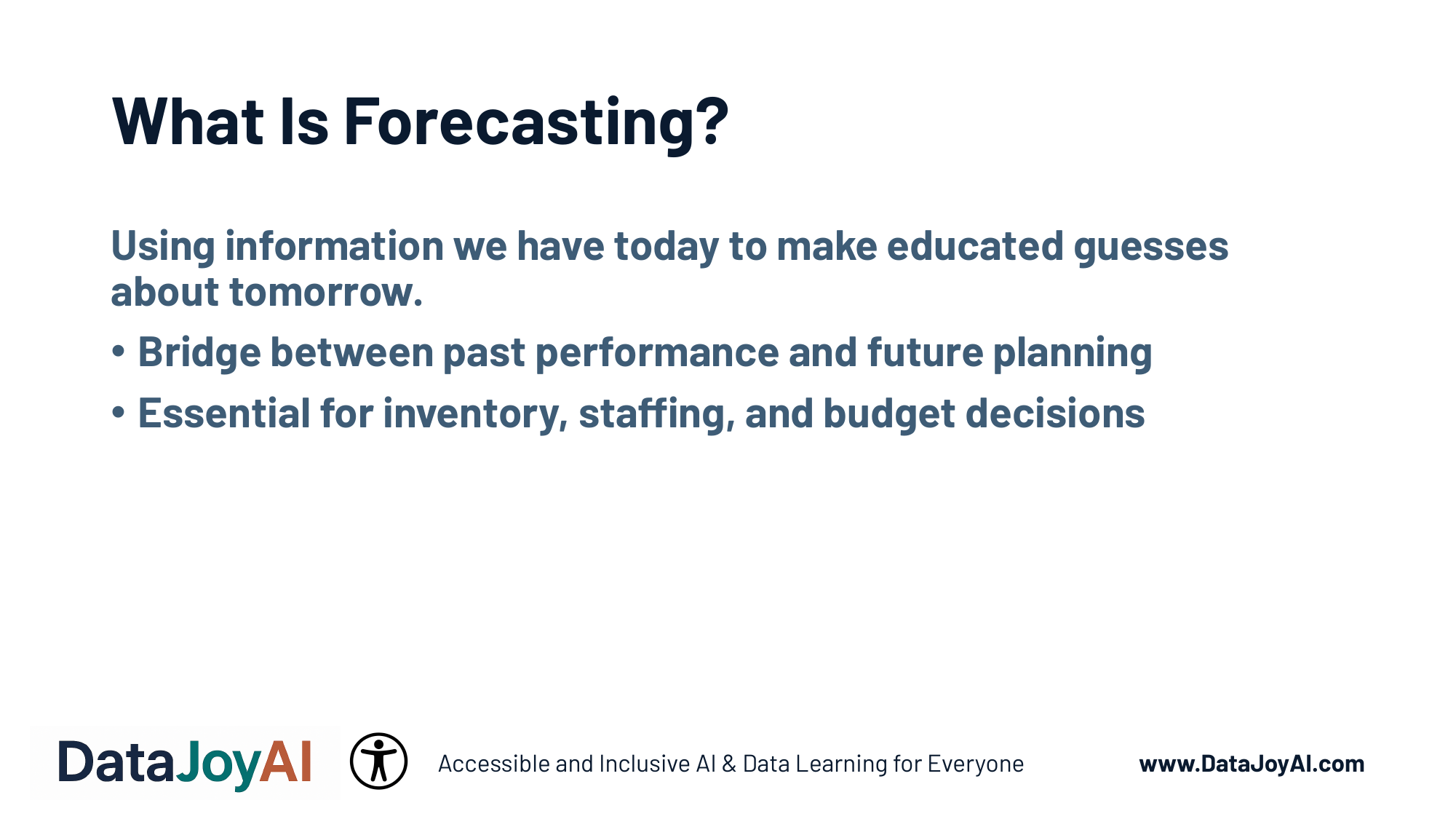

# What Is Forecasting?
Using information we have today to make educated guesses about tomorrow.
Bridge between past performance and future planning
Essential for inventory, staffing, and budget decisions